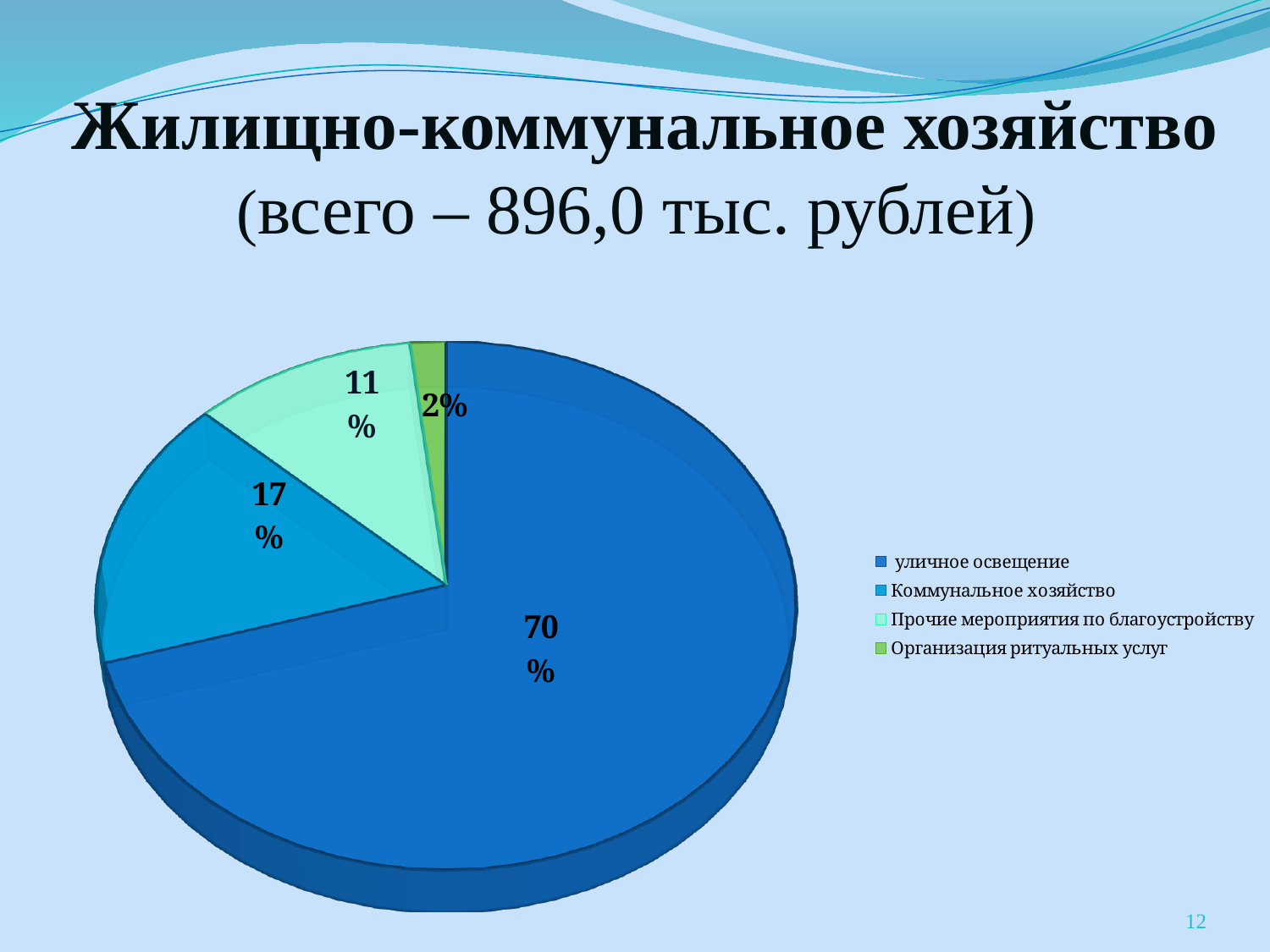

# Жилищно-коммунальное хозяйство (всего – 896,0 тыс. рублей)

[unsupported chart]

12